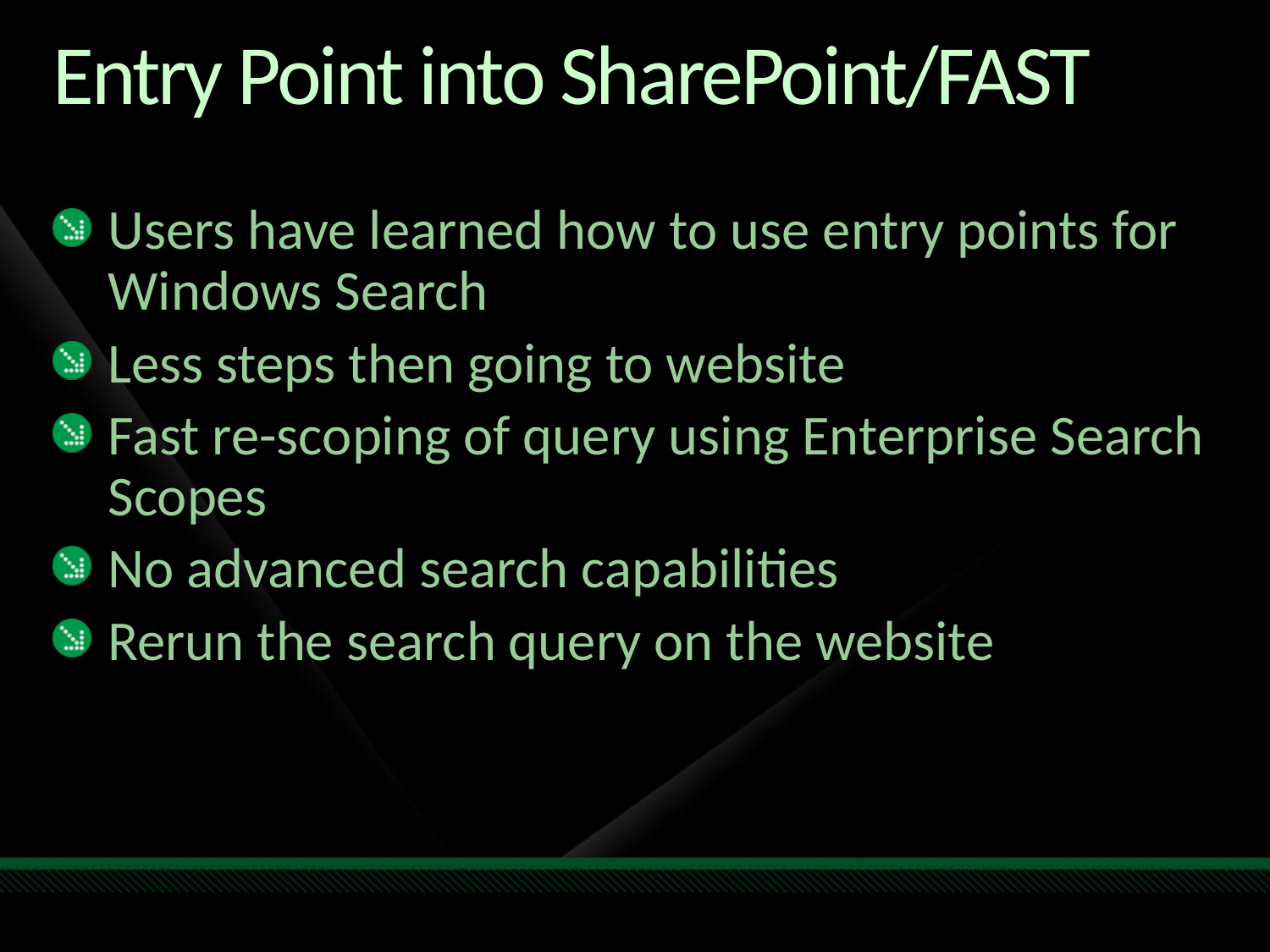

# Entry Point into SharePoint/FAST
Users have learned how to use entry points for Windows Search
Less steps then going to website
Fast re-scoping of query using Enterprise Search Scopes
No advanced search capabilities
Rerun the search query on the website